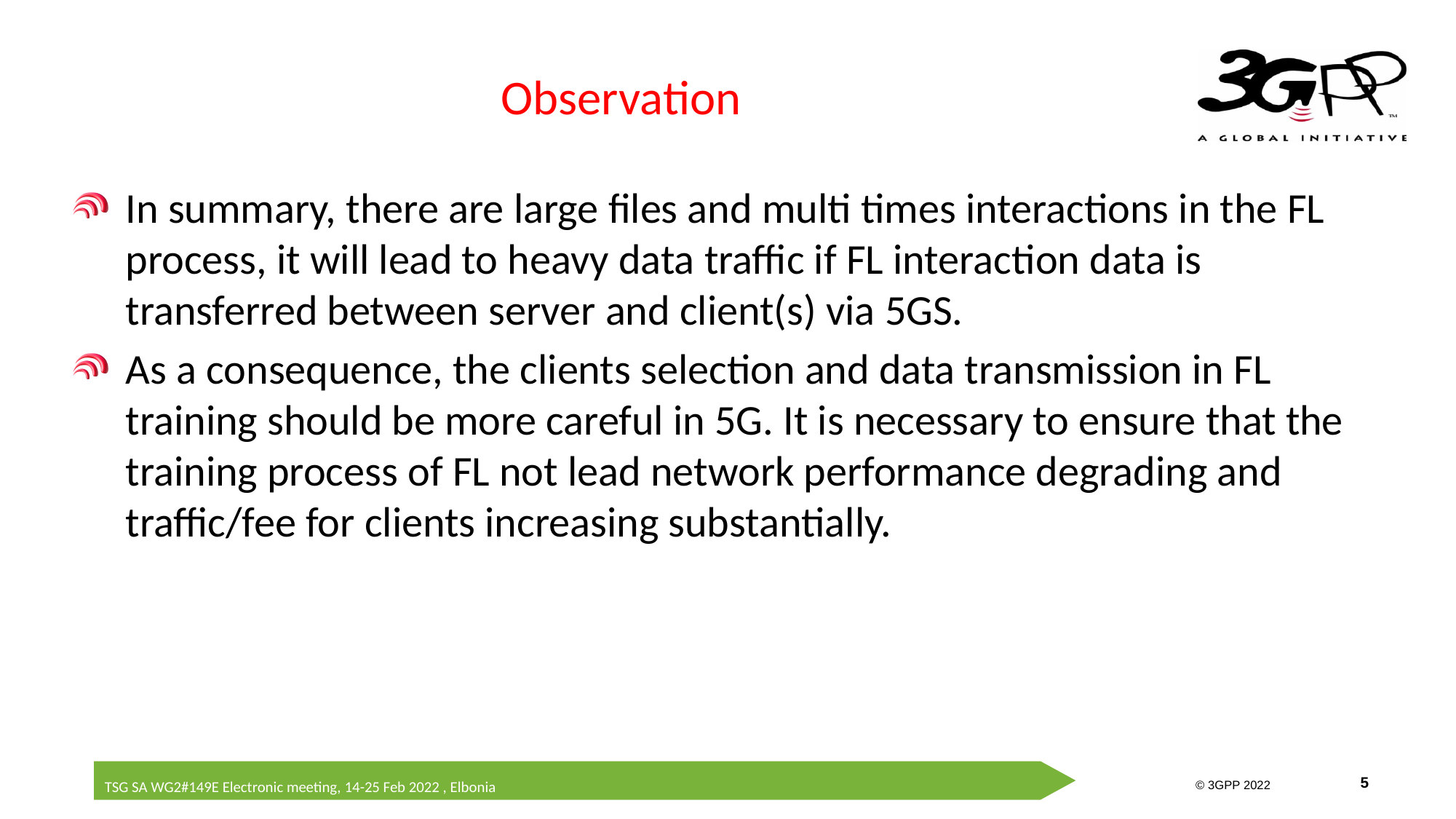

# Observation
In summary, there are large files and multi times interactions in the FL process, it will lead to heavy data traffic if FL interaction data is transferred between server and client(s) via 5GS.
As a consequence, the clients selection and data transmission in FL training should be more careful in 5G. It is necessary to ensure that the training process of FL not lead network performance degrading and traffic/fee for clients increasing substantially.